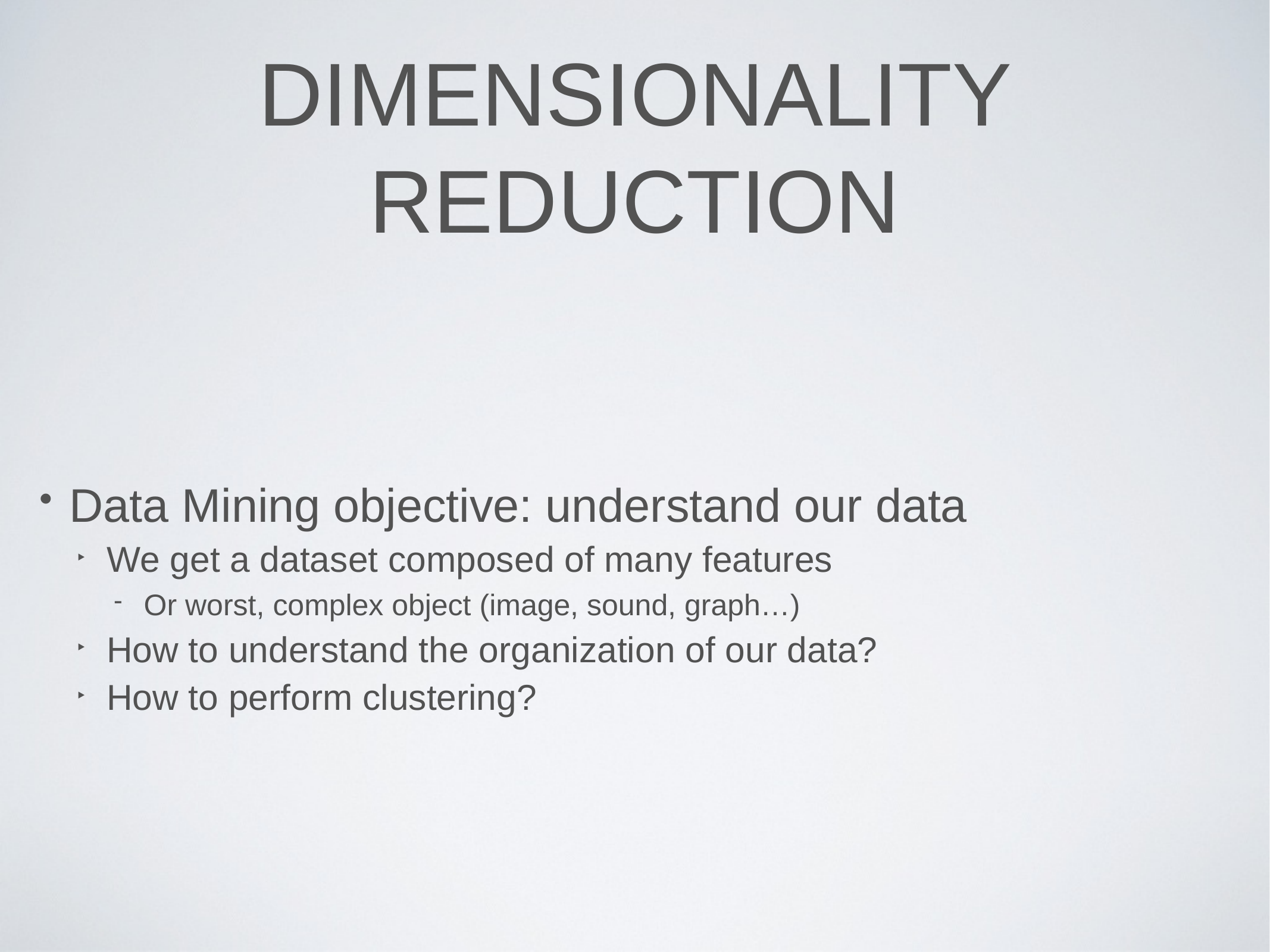

# Dimensionality reduction
Data Mining objective: understand our data
We get a dataset composed of many features
Or worst, complex object (image, sound, graph…)
How to understand the organization of our data?
How to perform clustering?
4